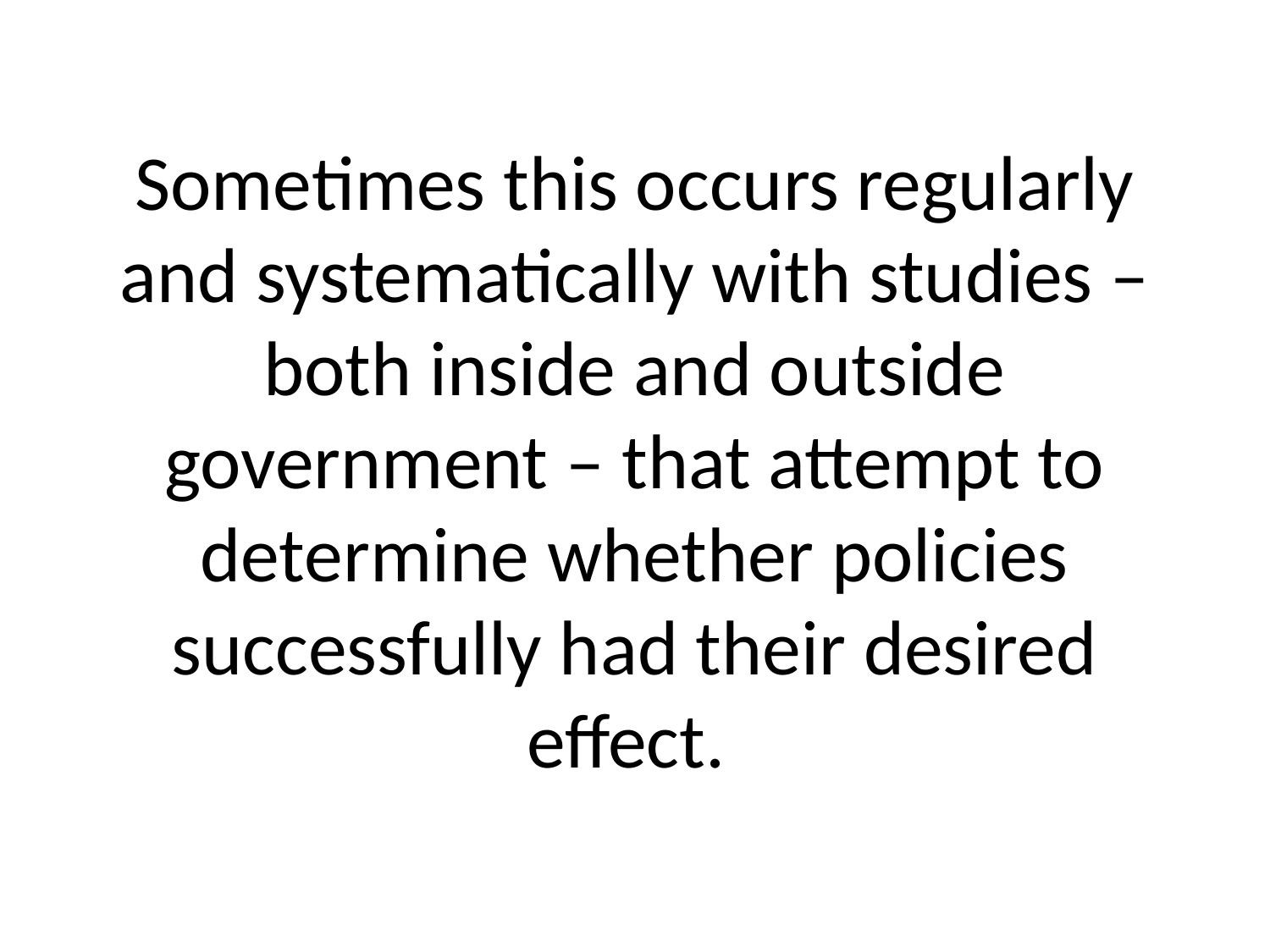

# Sometimes this occurs regularly and systematically with studies – both inside and outside government – that attempt to determine whether policies successfully had their desired effect.